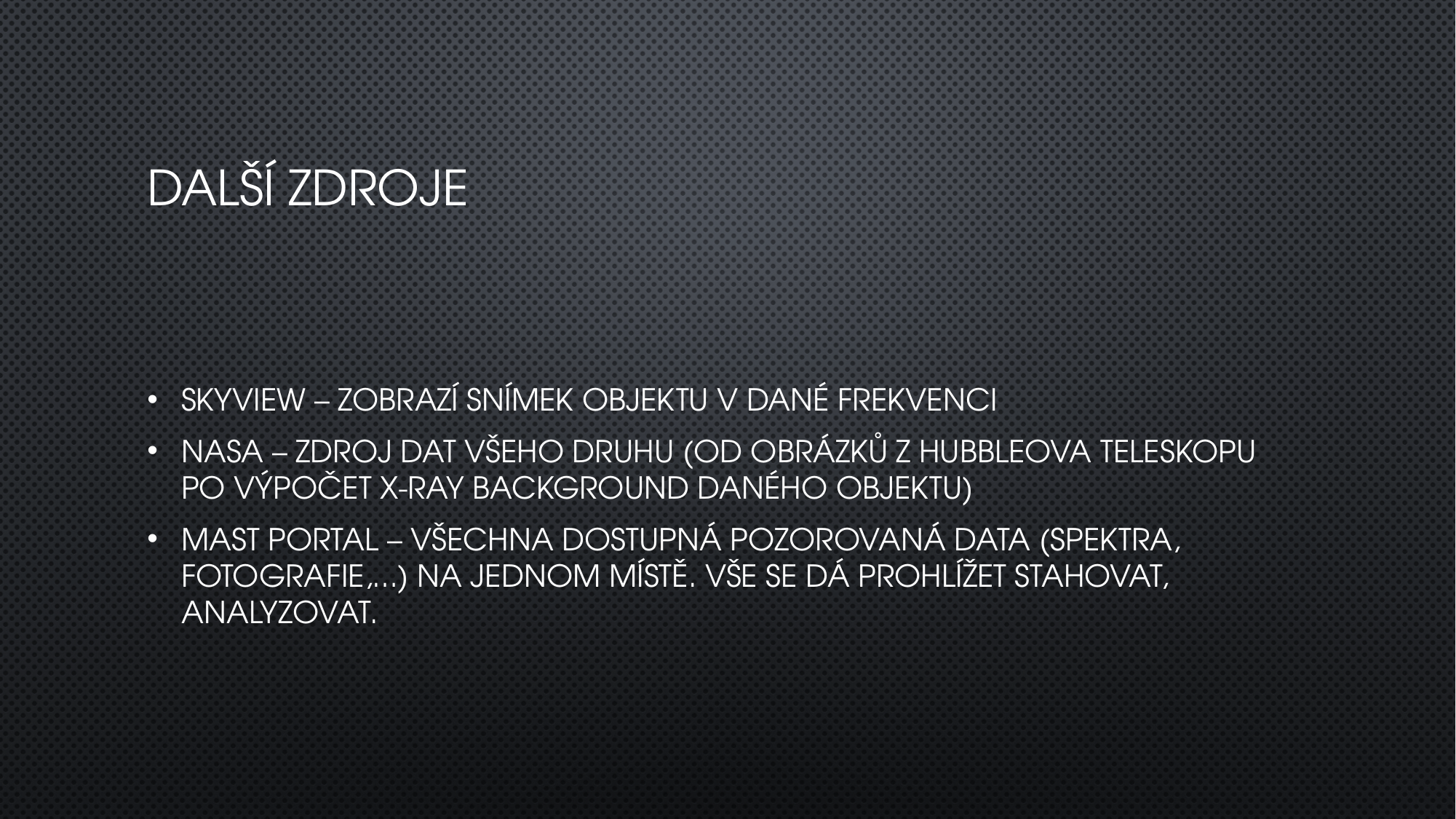

# Další zdroje
Skyview – zobrazí snímek objektu v dané frekvenci
NASA – zdroj dat všeho druhu (od obrázků z Hubbleova teleskopu po výpočet X-Ray Background daného objektu)
MAST Portal – všechna dostupná pozorovaná data (spektra, fotografie,…) na jednom místě. Vše se dá prohlížet stahovat, analyzovat.